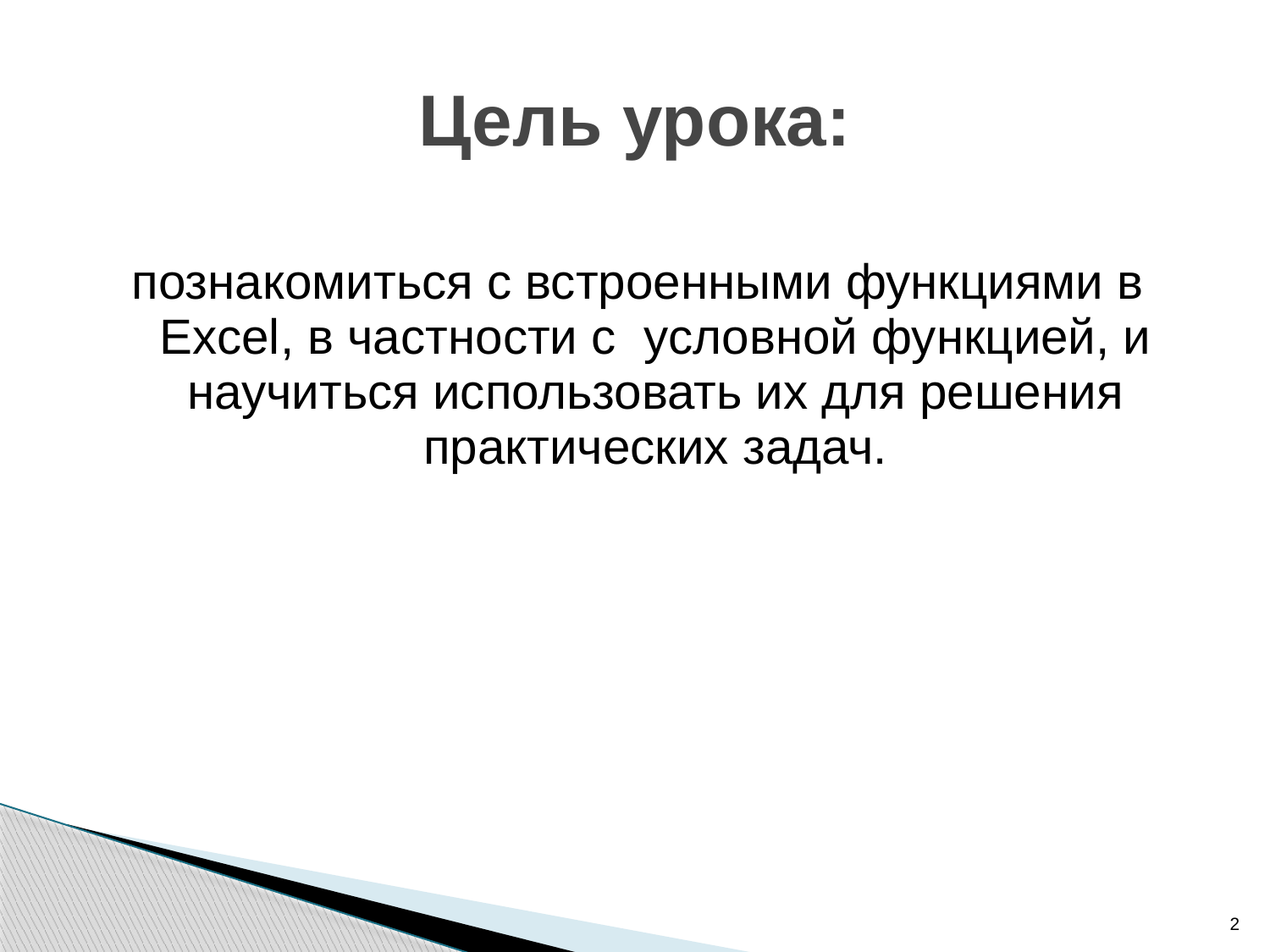

# Цель урока:
познакомиться с встроенными функциями в Excel, в частности с  условной функцией, и научиться использовать их для решения практических задач.

2